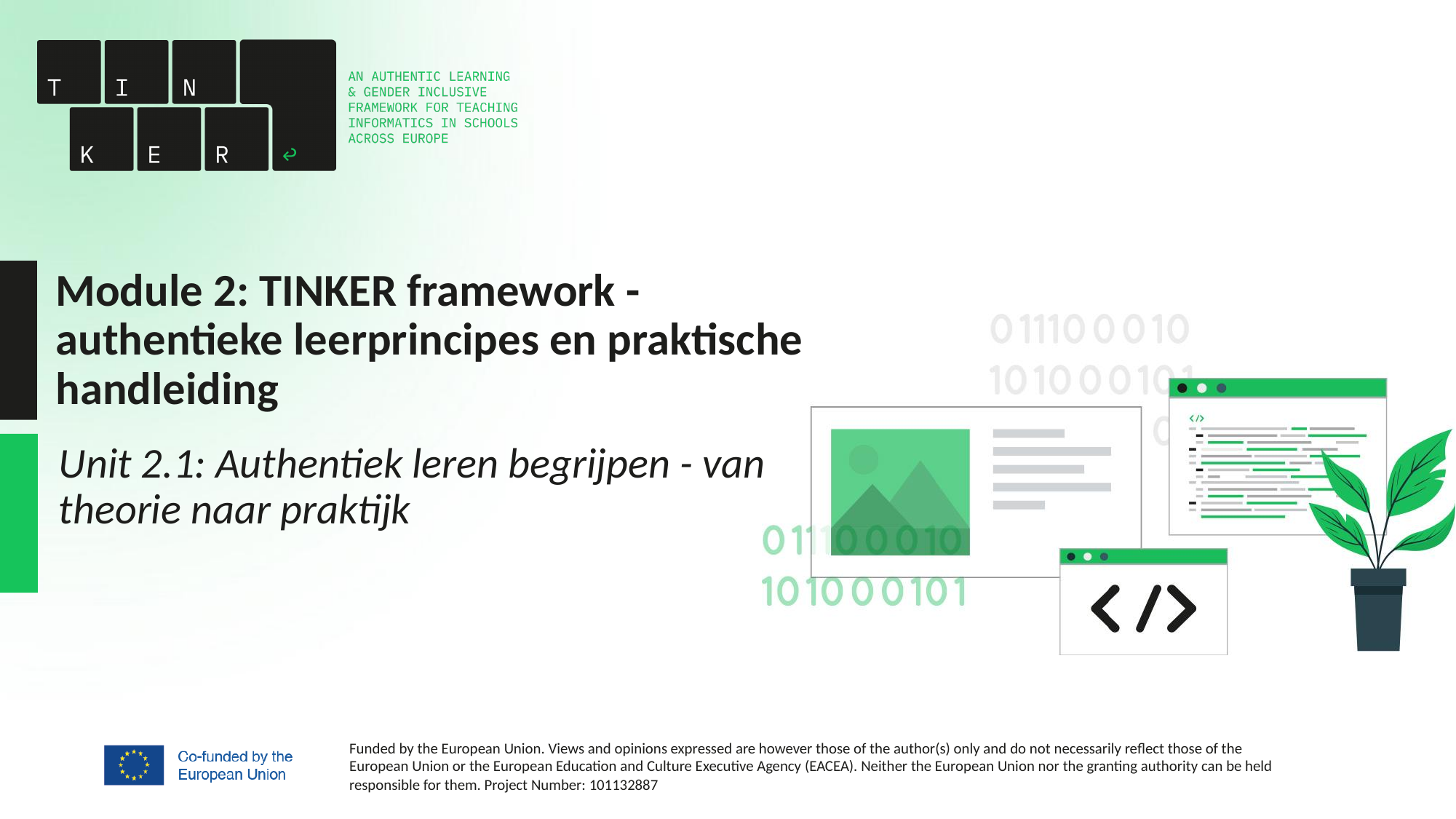

# Module 2: TINKER framework - authentieke leerprincipes en praktische handleiding
Unit 2.1: Authentiek leren begrijpen - van theorie naar praktijk